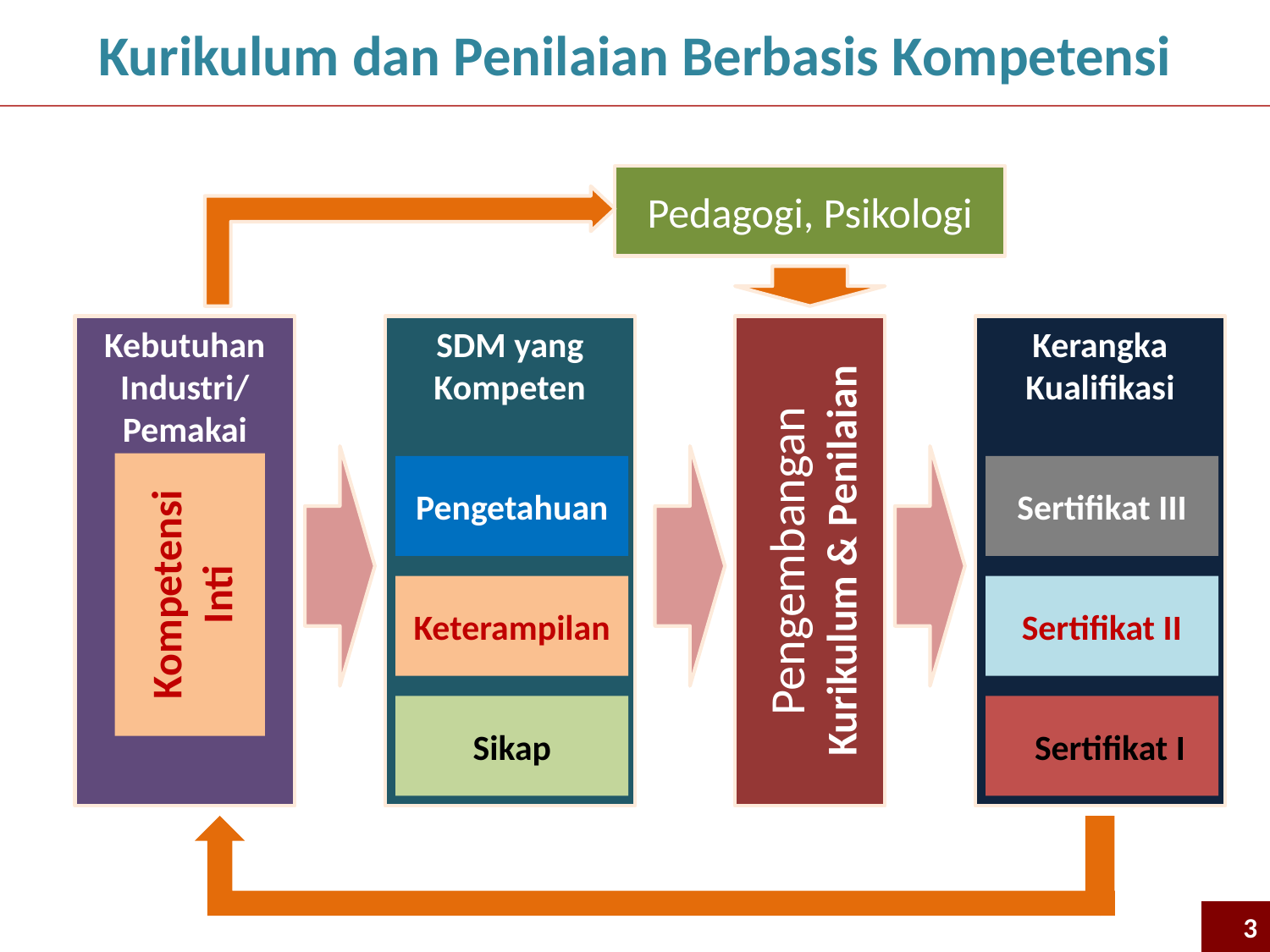

Kurikulum dan Penilaian Berbasis Kompetensi

Pedagogi, Psikologi

Kebutuhan
Industri/ Pemakai
SDM yang Kompeten
Pengembangan Kurikulum & Penilaian
Kerangka Kualifikasi

Pengetahuan
Sertifikat III
Kompetensi Inti
Keterampilan
Sertifikat II
Sikap
  Sertifikat I

3